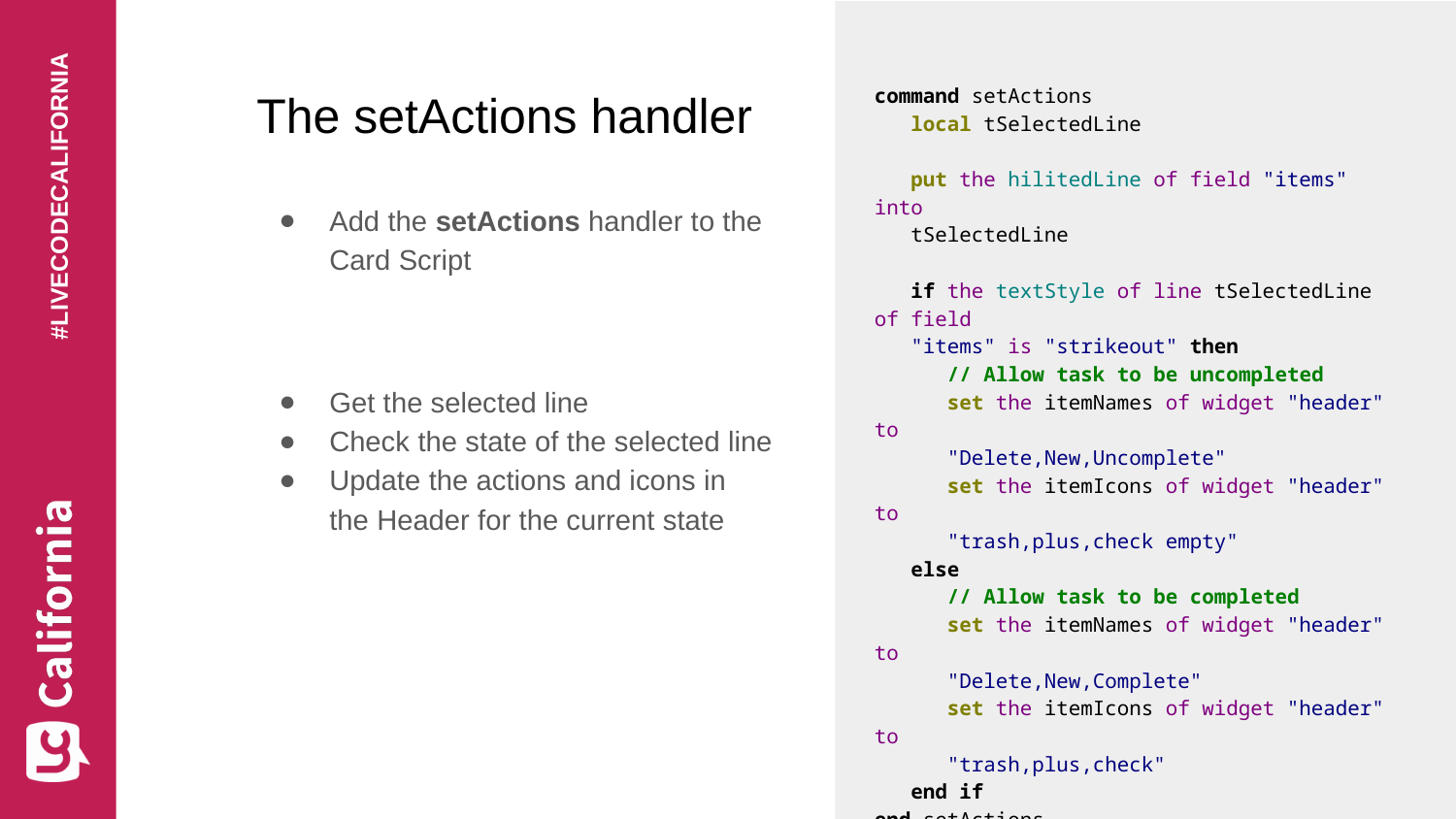

# The setActions handler
Add the setActions handler to the Card Script

Get the selected line
Check the state of the selected line
Update the actions and icons in the Header for the current state

command setActions
   local tSelectedLine

   put the hilitedLine of field "items" into
   tSelectedLine

   if the textStyle of line tSelectedLine of field
   "items" is "strikeout" then
      // Allow task to be uncompleted
      set the itemNames of widget "header" to
      "Delete,New,Uncomplete"
      set the itemIcons of widget "header" to
      "trash,plus,check empty"
   else
      // Allow task to be completed
      set the itemNames of widget "header" to
      "Delete,New,Complete"
      set the itemIcons of widget "header" to
      "trash,plus,check"
   end if
end setActions